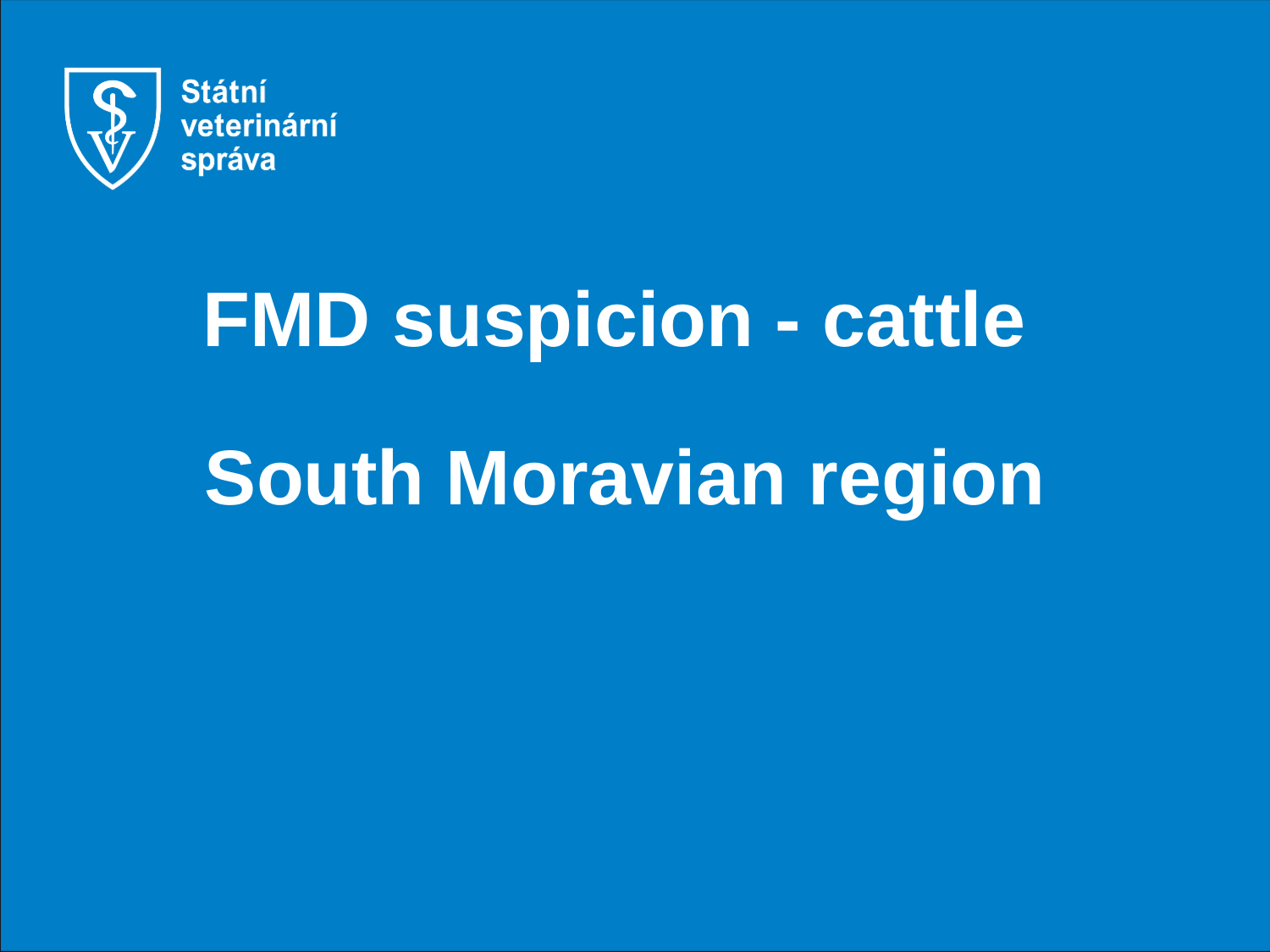

# FMD suspicion - cattle South Moravian region